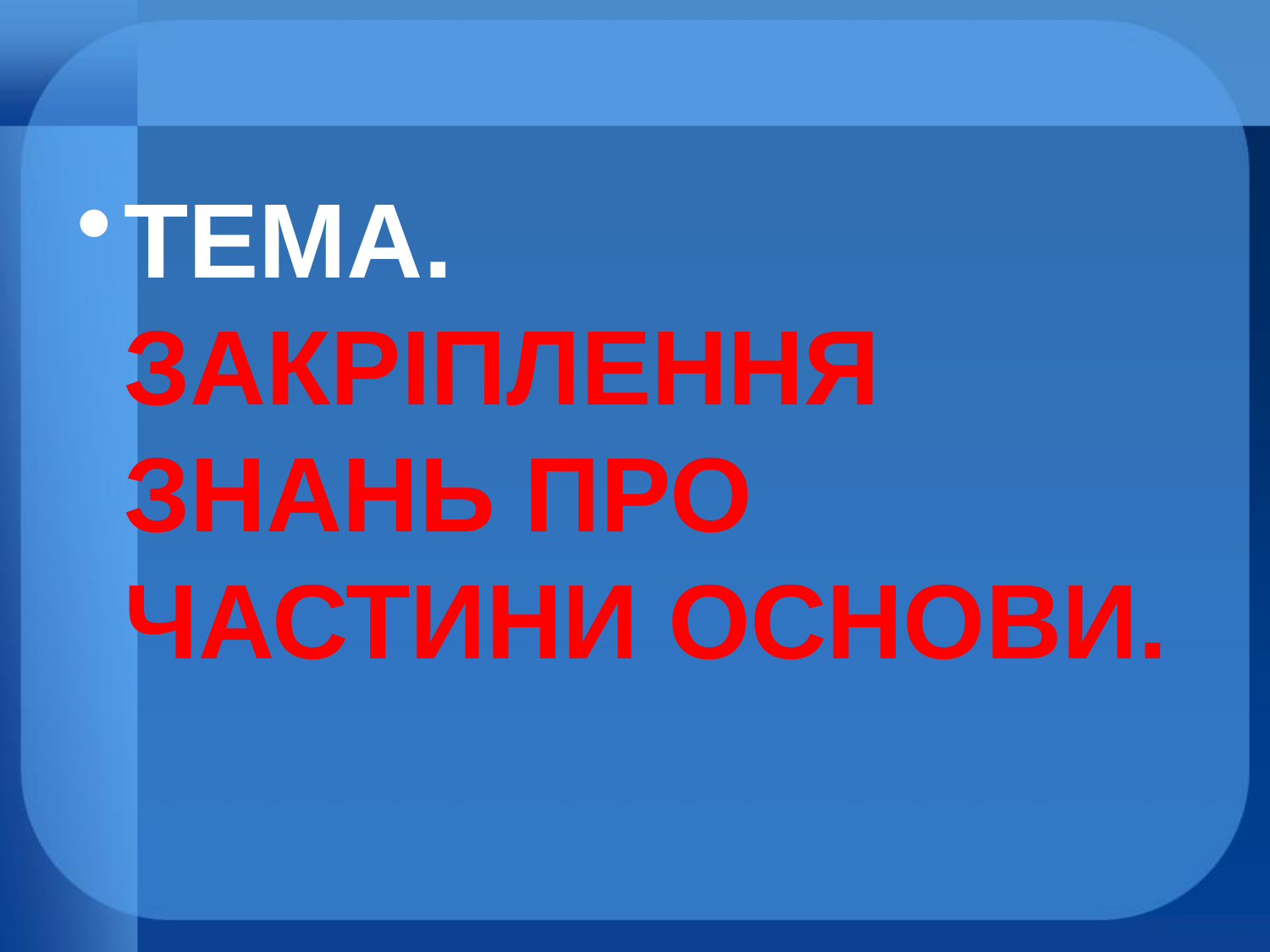

#
ТЕМА. ЗАКРІПЛЕННЯ ЗНАНЬ ПРО ЧАСТИНИ ОСНОВИ.